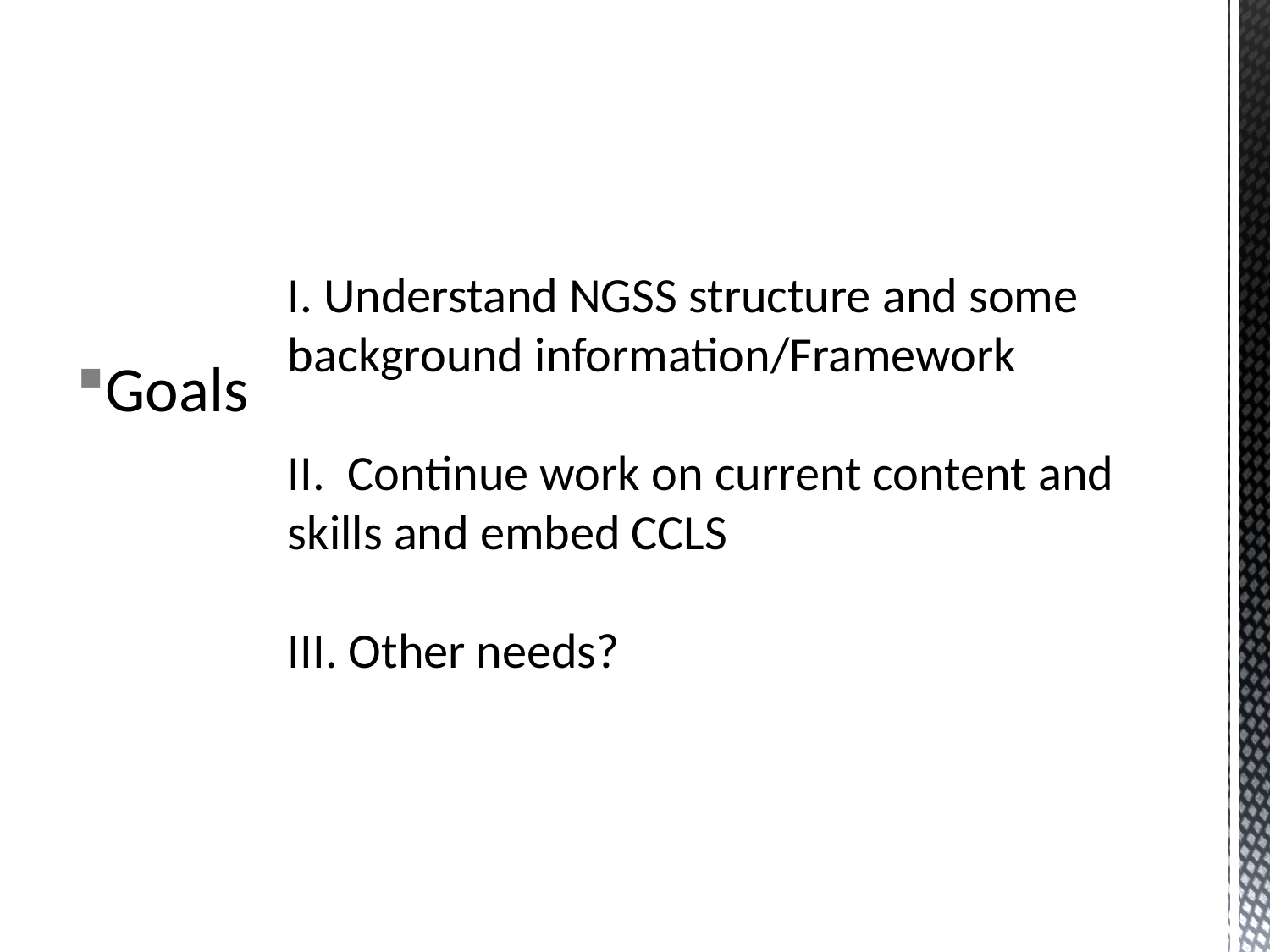

# I. Understand NGSS structure and some background information/Framework II.  Continue work on current content and skills and embed CCLS III. Other needs?
Goals